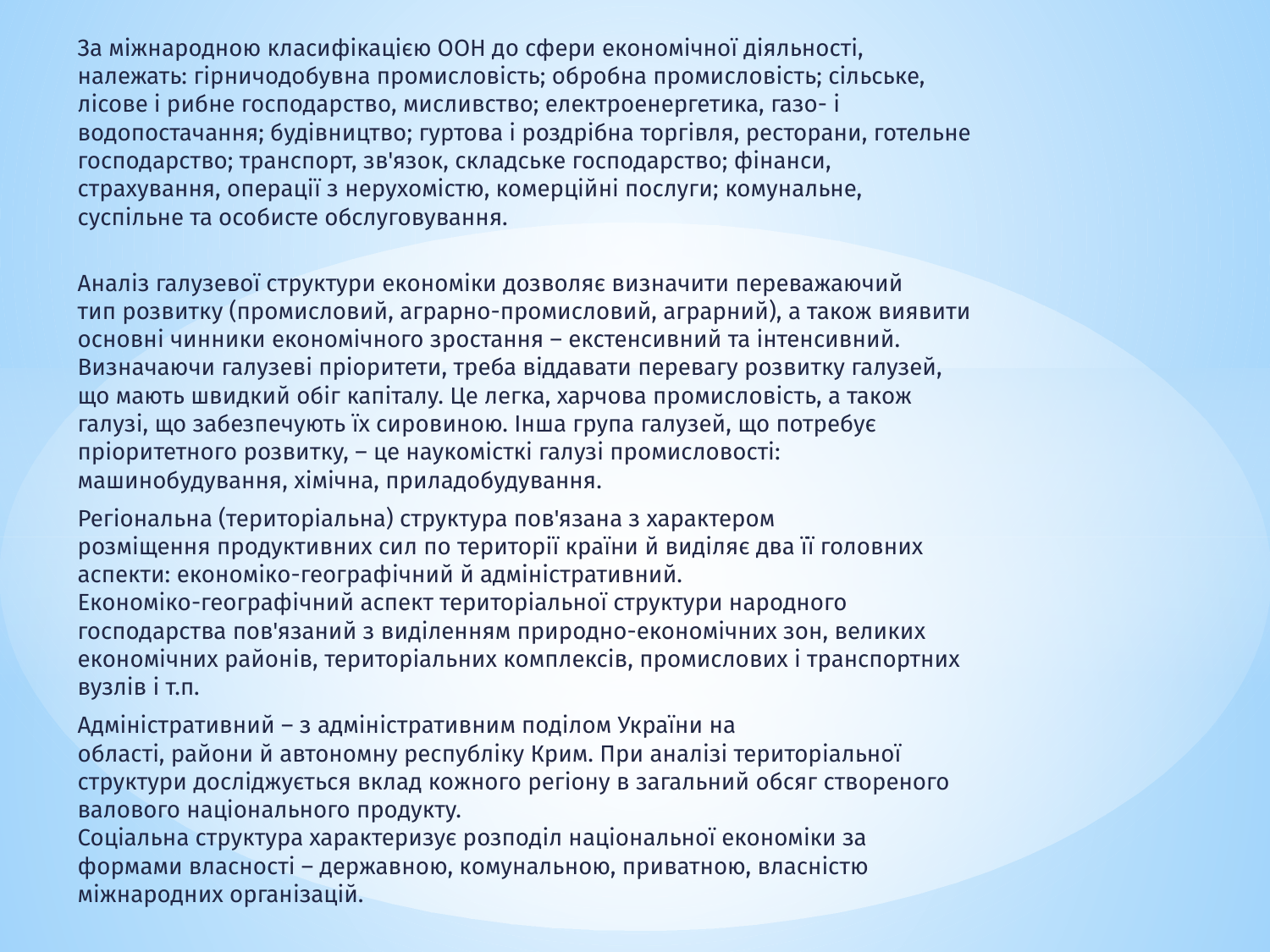

За міжнародною класифікацією ООН до сфери економічної діяльності,
належать: гірничодобувна промисловість; обробна промисловість; сільське,
лісове і рибне господарство, мисливство; електроенергетика, газо- і
водопостачання; будівництво; гуртова і роздрібна торгівля, ресторани, готельне
господарство; транспорт, зв'язок, складське господарство; фінанси,
страхування, операції з нерухомістю, комерційні послуги; комунальне,
суспільне та особисте обслуговування.
Аналіз галузевої структури економіки дозволяє визначити переважаючий
тип розвитку (промисловий, аграрно-промисловий, аграрний), а також виявити
основні чинники економічного зростання – екстенсивний та інтенсивний.
Визначаючи галузеві пріоритети, треба віддавати перевагу розвитку галузей,
що мають швидкий обіг капіталу. Це легка, харчова промисловість, а також
галузі, що забезпечують їх сировиною. Інша група галузей, що потребує
пріоритетного розвитку, – це наукомісткі галузі промисловості:
машинобудування, хімічна, приладобудування.
Регіональна (територіальна) структура пов'язана з характером
розміщення продуктивних сил по території країни й виділяє два її головних
аспекти: економіко-географічний й адміністративний.
Економіко-географічний аспект територіальної структури народного
господарства пов'язаний з виділенням природно-економічних зон, великих
економічних районів, територіальних комплексів, промислових і транспортних
вузлів і т.п.
Адміністративний – з адміністративним поділом України на
області, райони й автономну республіку Крим. При аналізі територіальної
структури досліджується вклад кожного регіону в загальний обсяг створеного
валового національного продукту.
Соціальна структура характеризує розподіл національної економіки за
формами власності – державною, комунальною, приватною, власністю
міжнародних організацій.